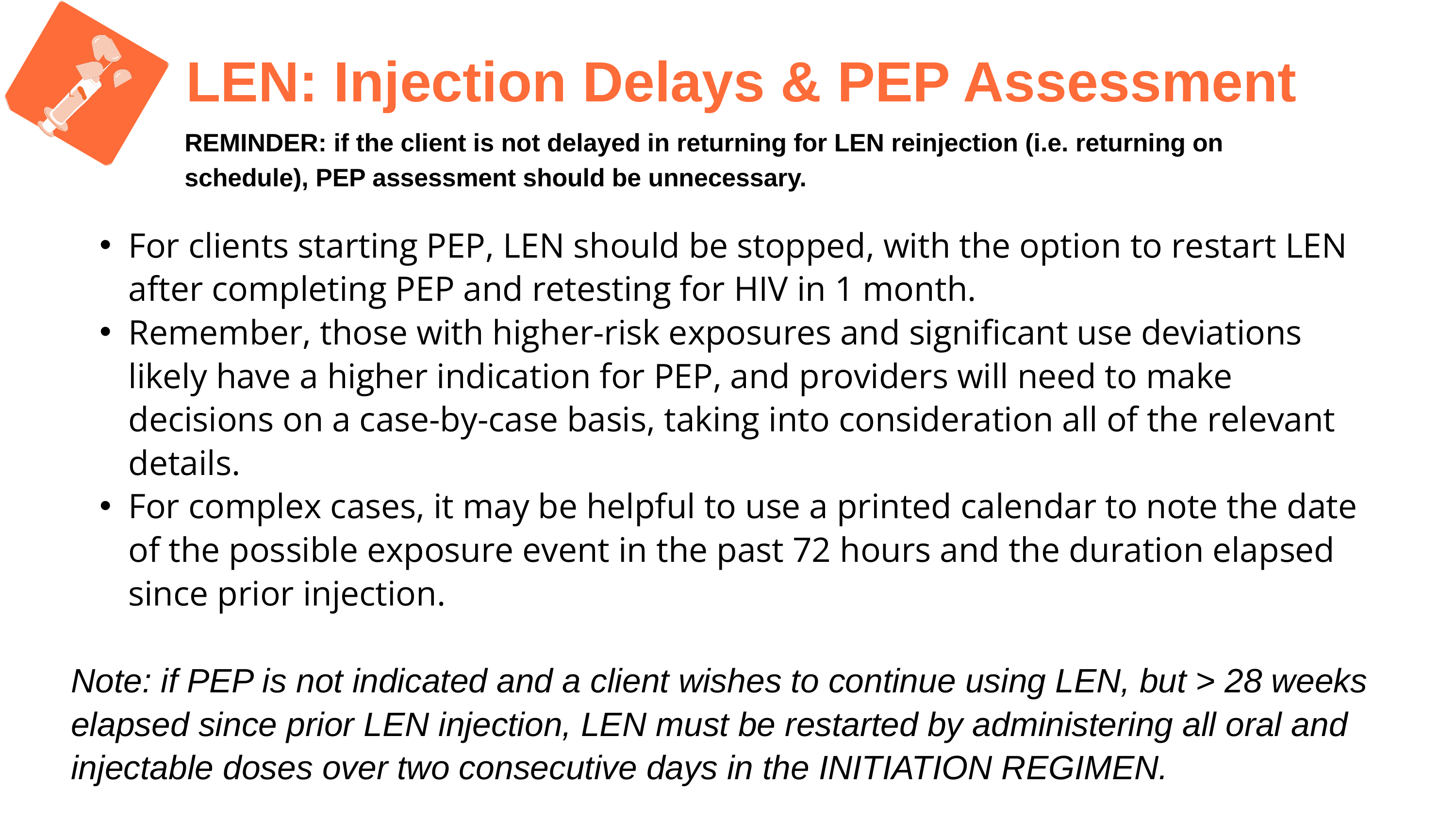

L
LEN: Injection Delays & PEP Assessment
REMINDER: if the client is not delayed in returning for LEN reinjection (i.e. returning on schedule), PEP assessment should be unnecessary.
For clients starting PEP, LEN should be stopped, with the option to restart LEN after completing PEP and retesting for HIV in 1 month.
Remember, those with higher-risk exposures and significant use deviations likely have a higher indication for PEP, and providers will need to make decisions on a case-by-case basis, taking into consideration all of the relevant details.
For complex cases, it may be helpful to use a printed calendar to note the date of the possible exposure event in the past 72 hours and the duration elapsed since prior injection.

Note: if PEP is not indicated and a client wishes to continue using LEN, but > 28 weeks elapsed since prior LEN injection, LEN must be restarted by administering all oral and injectable doses over two consecutive days in the INITIATION REGIMEN.